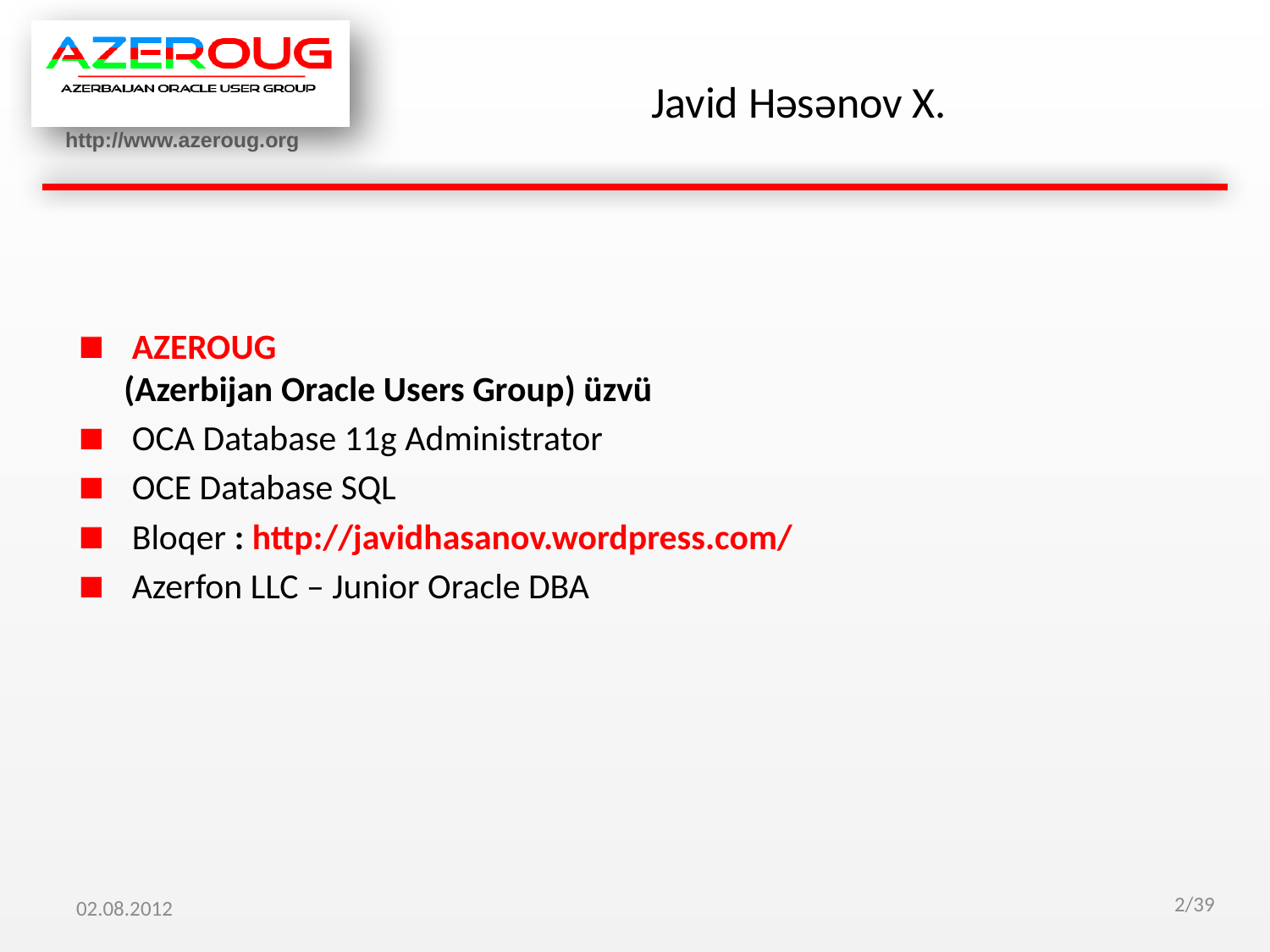

# Javid Həsənov X.
 AZEROUG
(Azerbijan Oracle Users Group) üzvü
 OCA Database 11g Administrator
 OCE Database SQL
 Bloqer : http://javidhasanov.wordpress.com/
 Azerfon LLC – Junior Oracle DBA
02.08.2012